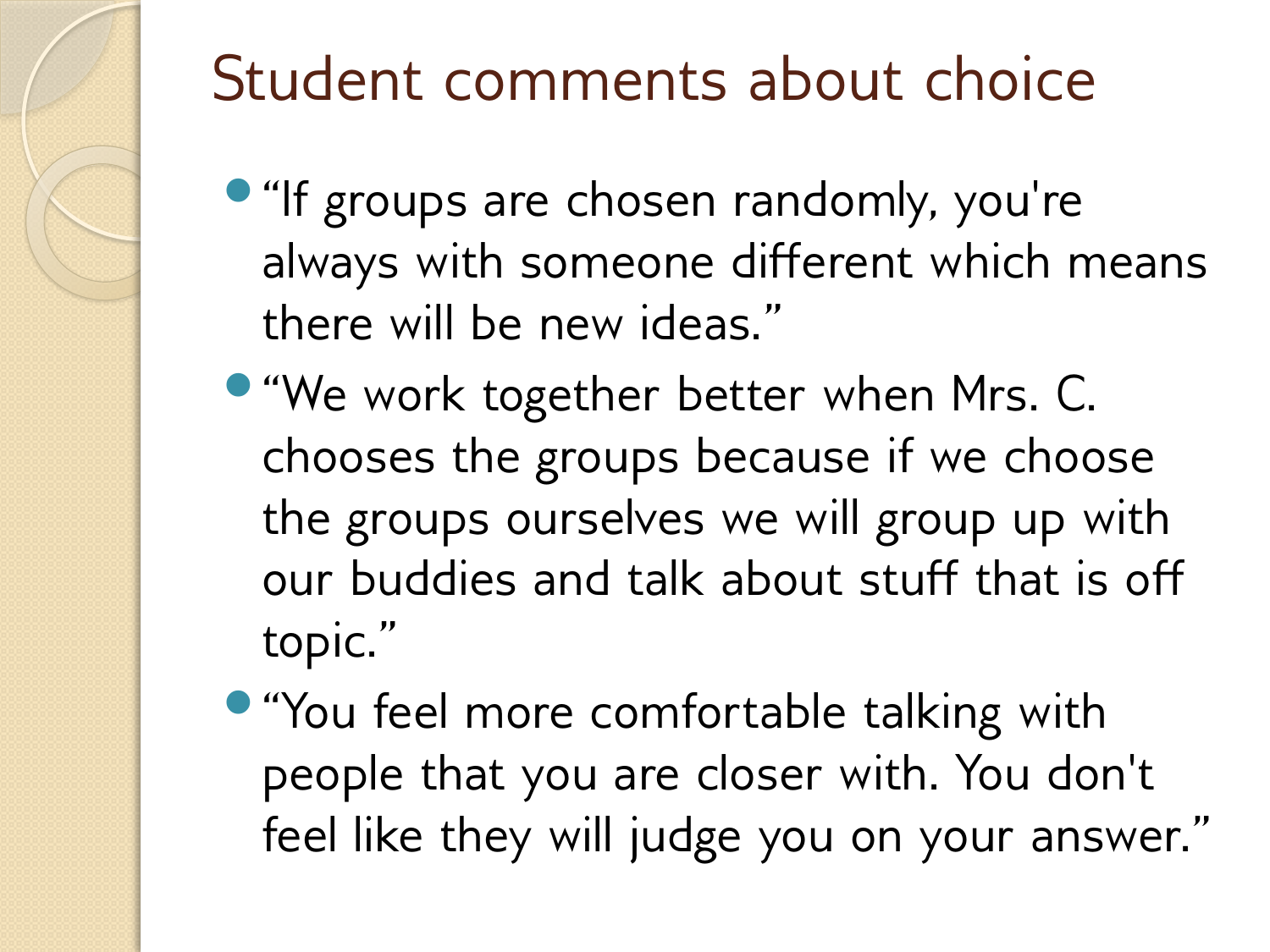

# Student comments about choice
“If groups are chosen randomly, you're always with someone different which means there will be new ideas.”
“We work together better when Mrs. C. chooses the groups because if we choose the groups ourselves we will group up with our buddies and talk about stuff that is off topic.”
“You feel more comfortable talking with people that you are closer with. You don't feel like they will judge you on your answer.”